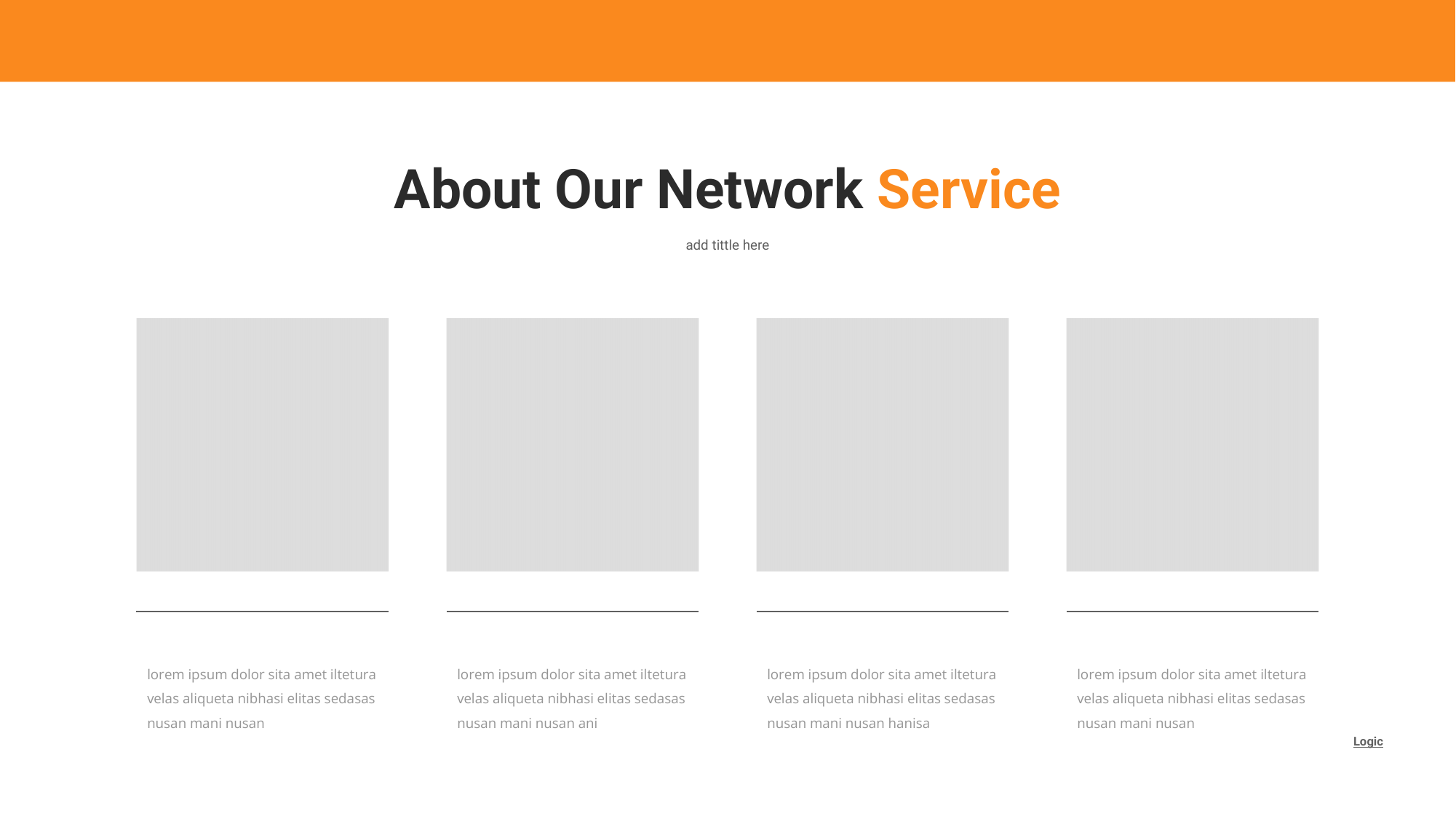

About Our Network Service
add tittle here
lorem ipsum dolor sita amet iltetura velas aliqueta nibhasi elitas sedasas nusan mani nusan
lorem ipsum dolor sita amet iltetura velas aliqueta nibhasi elitas sedasas nusan mani nusan ani
lorem ipsum dolor sita amet iltetura velas aliqueta nibhasi elitas sedasas nusan mani nusan hanisa
lorem ipsum dolor sita amet iltetura velas aliqueta nibhasi elitas sedasas nusan mani nusan
Logic